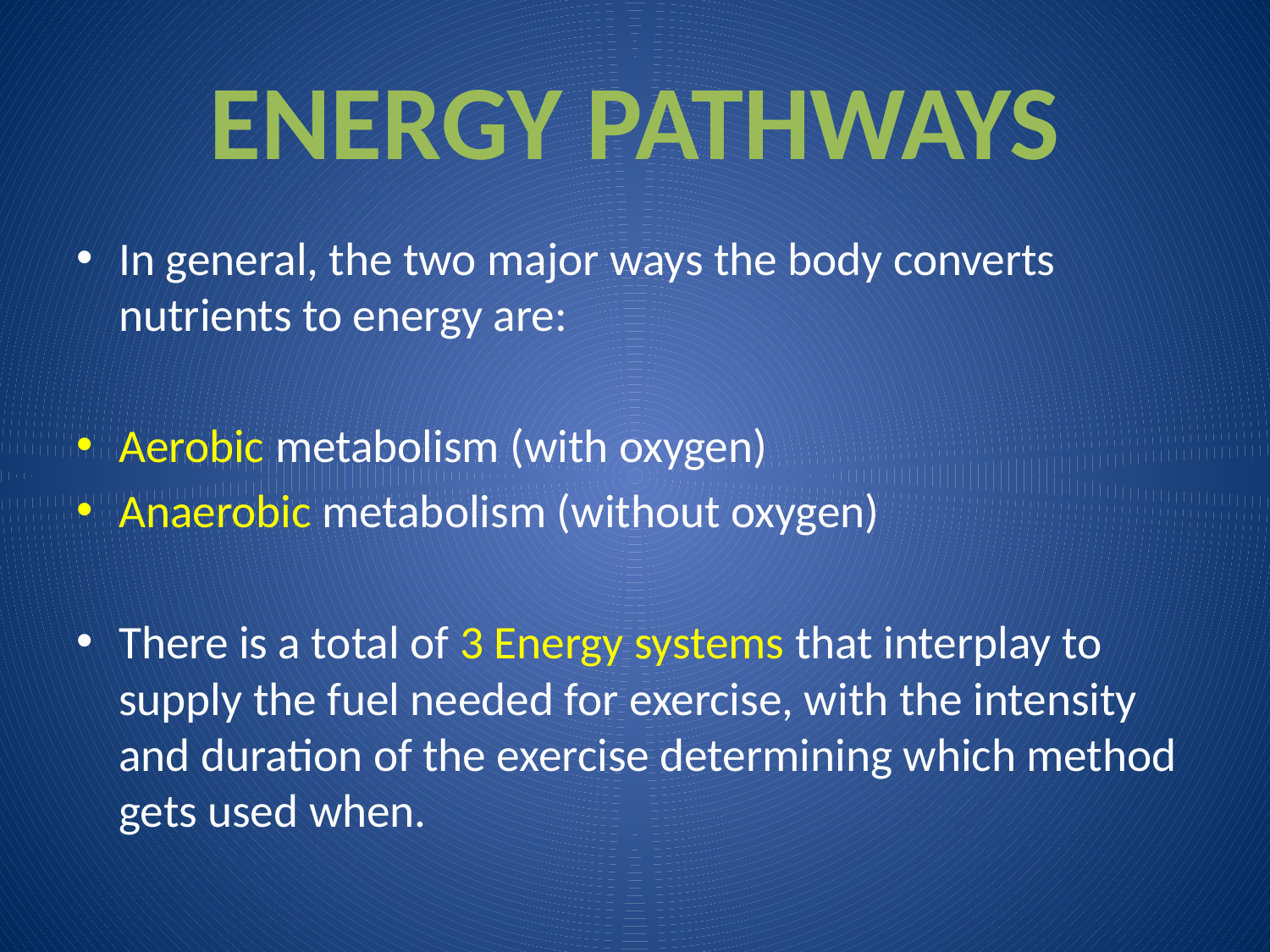

# ENERGY PATHWAYS
In general, the two major ways the body converts nutrients to energy are:

Aerobic metabolism (with oxygen)
Anaerobic metabolism (without oxygen)

There is a total of 3 Energy systems that interplay to supply the fuel needed for exercise, with the intensity and duration of the exercise determining which method gets used when.